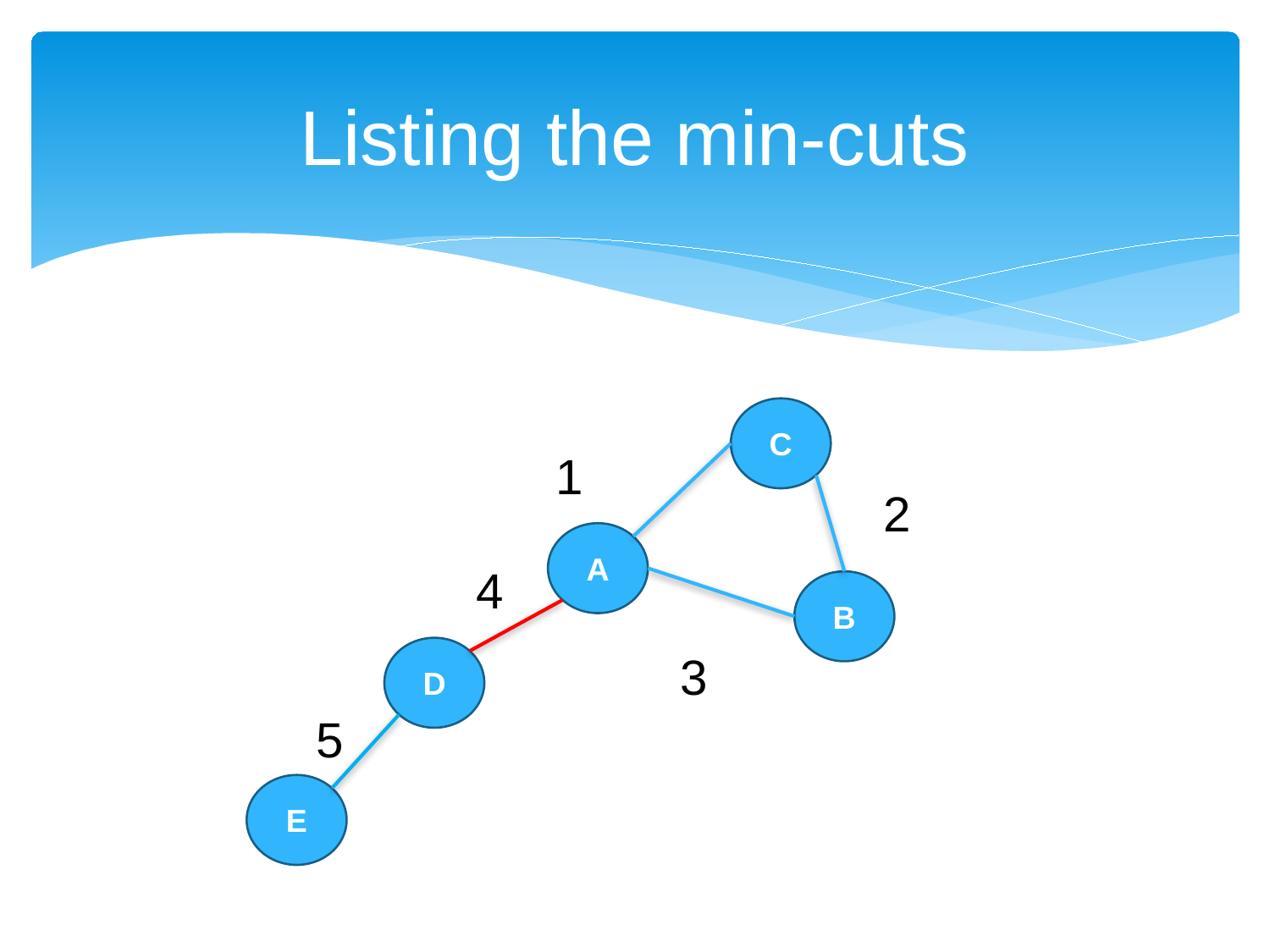

# Listing the min-cuts
C
1
2
A
4
B
D
3
5
E